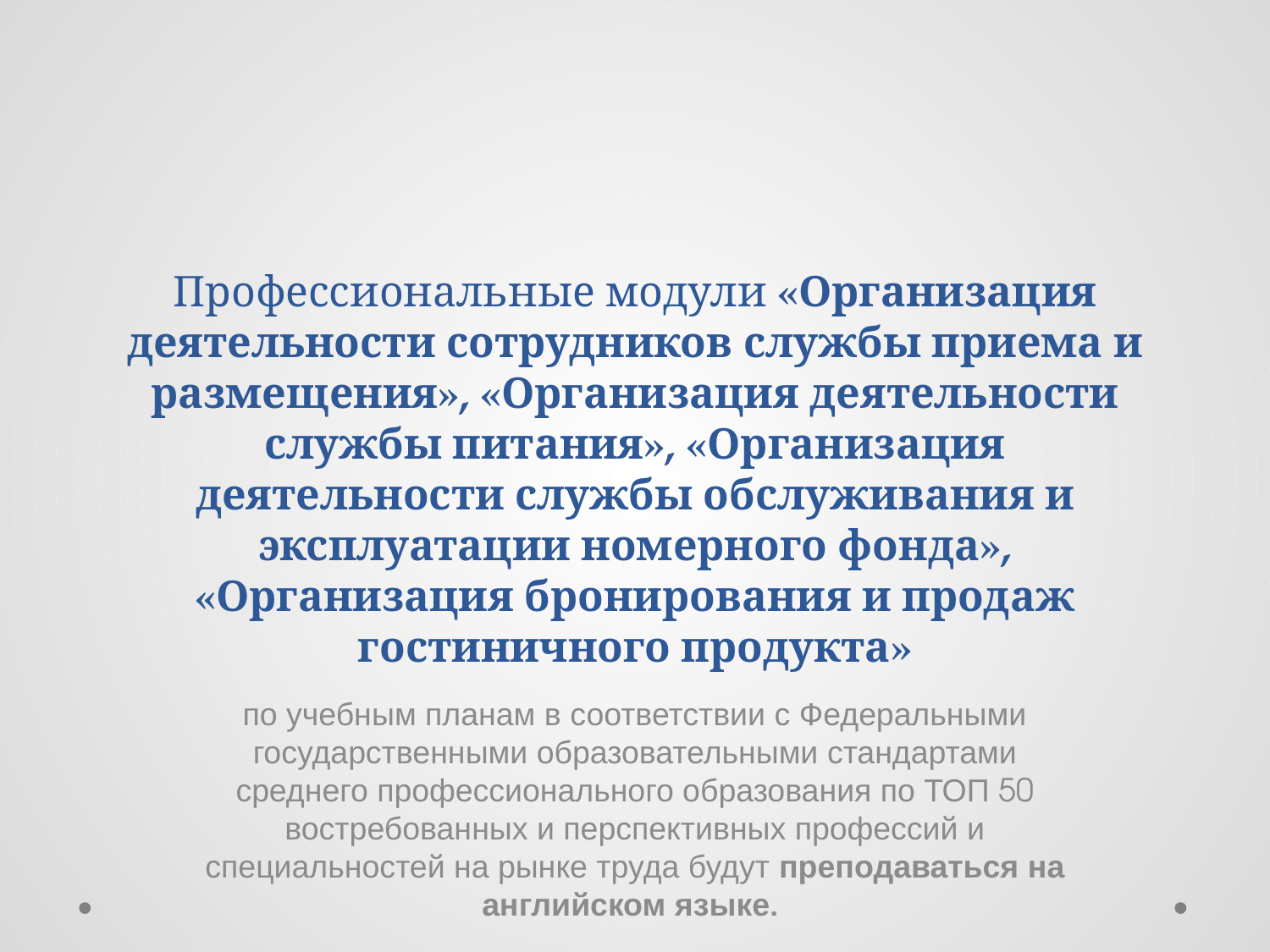

# Профессиональные модули «Организация деятельности сотрудников службы приема и размещения», «Организация деятельности службы питания», «Организация деятельности службы обслуживания и эксплуатации номерного фонда», «Организация бронирования и продаж гостиничного продукта»
по учебным планам в соответствии с Федеральными государственными образовательными стандартами среднего профессионального образования по ТОП 50 востребованных и перспективных профессий и специальностей на рынке труда будут преподаваться на английском языке.